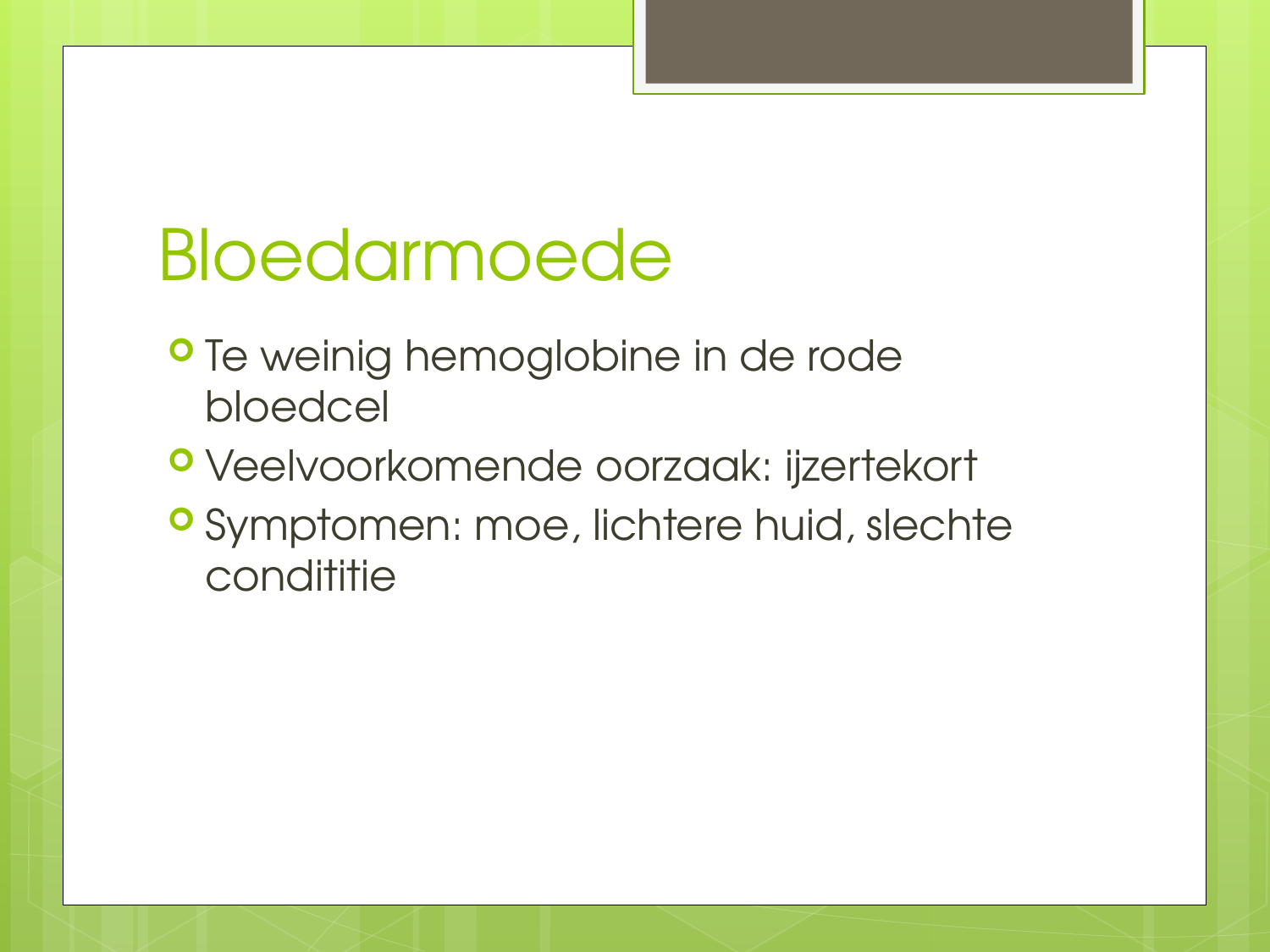

# Bloedarmoede
Te weinig hemoglobine in de rode bloedcel
Veelvoorkomende oorzaak: ijzertekort
Symptomen: moe, lichtere huid, slechte condititie